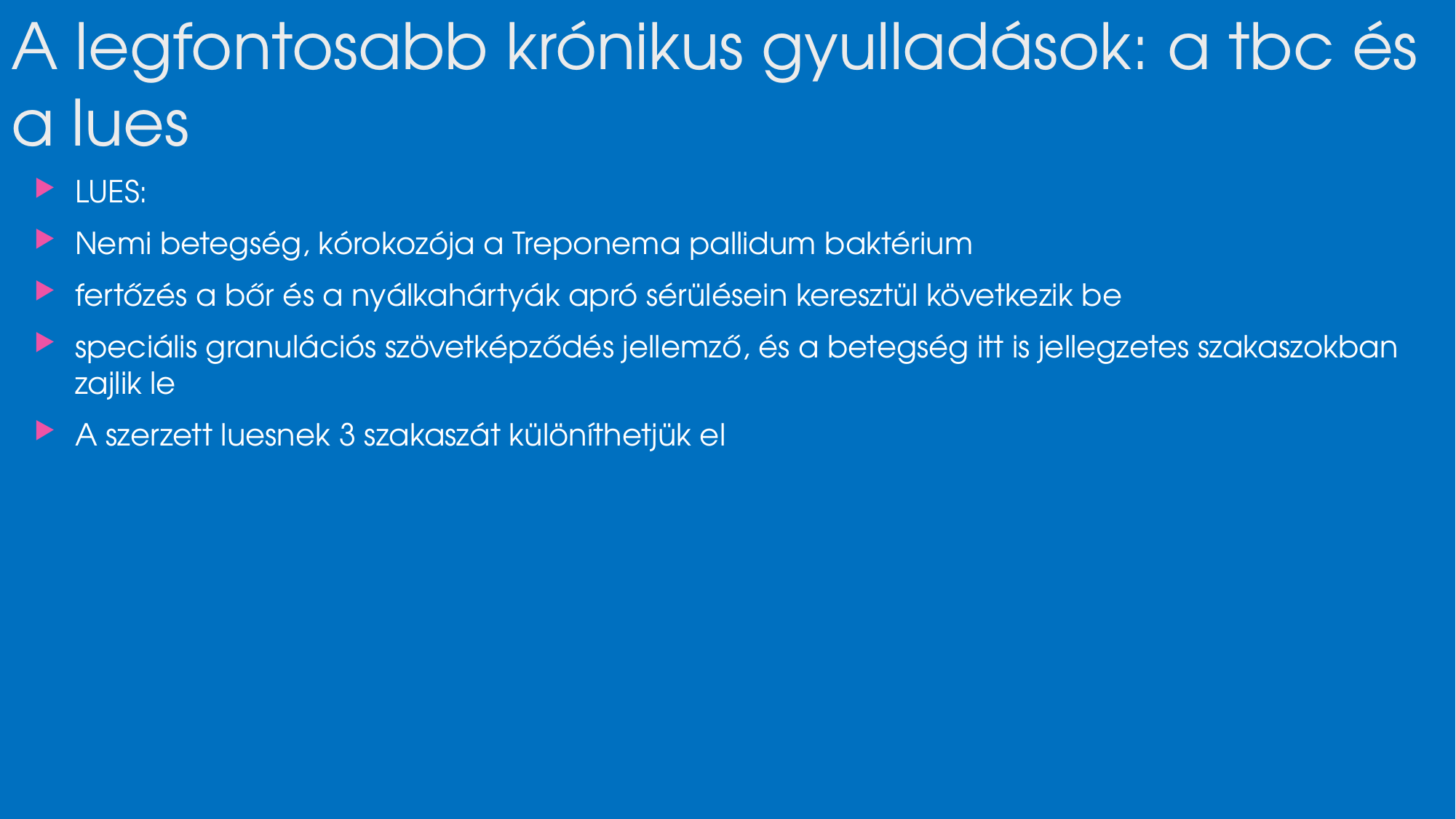

# A legfontosabb krónikus gyulladások: a tbc és a lues
LUES:
Nemi betegség, kórokozója a Treponema pallidum baktérium
fertőzés a bőr és a nyálkahártyák apró sérülésein keresztül következik be
speciális granulációs szövetképződés jellemző, és a betegség itt is jellegzetes szakaszokban zajlik le
A szerzett luesnek 3 szakaszát különíthetjük el